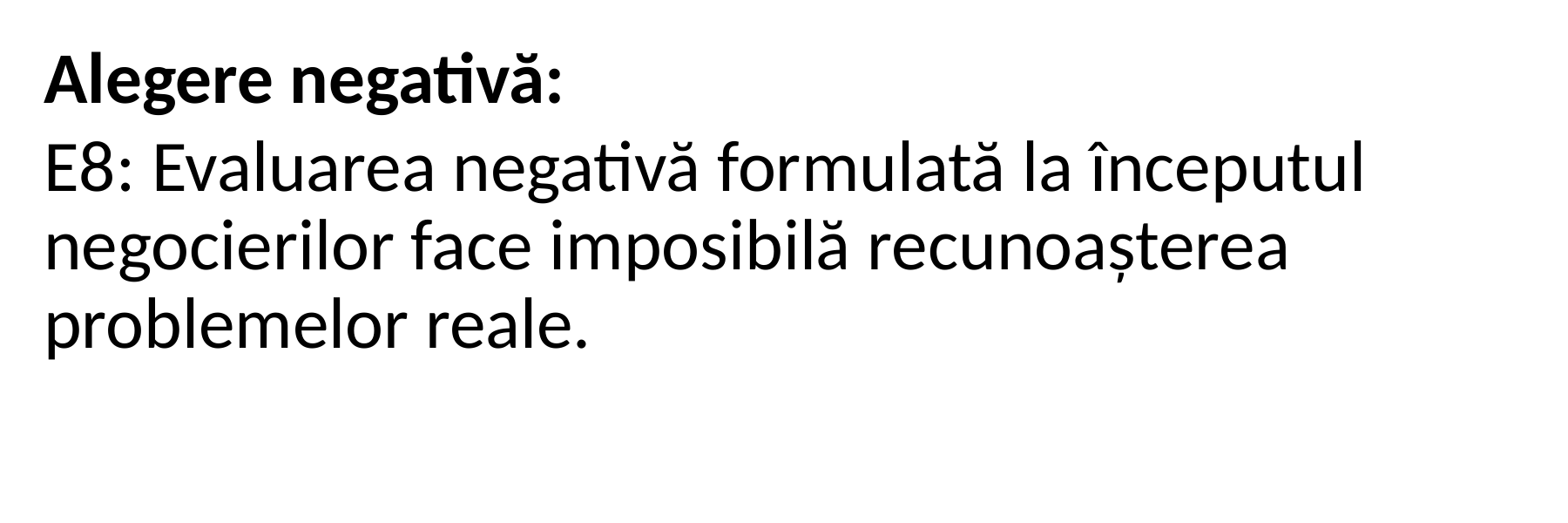

Alegere negativă:
E8: Evaluarea negativă formulată la începutul negocierilor face imposibilă recunoașterea problemelor reale.